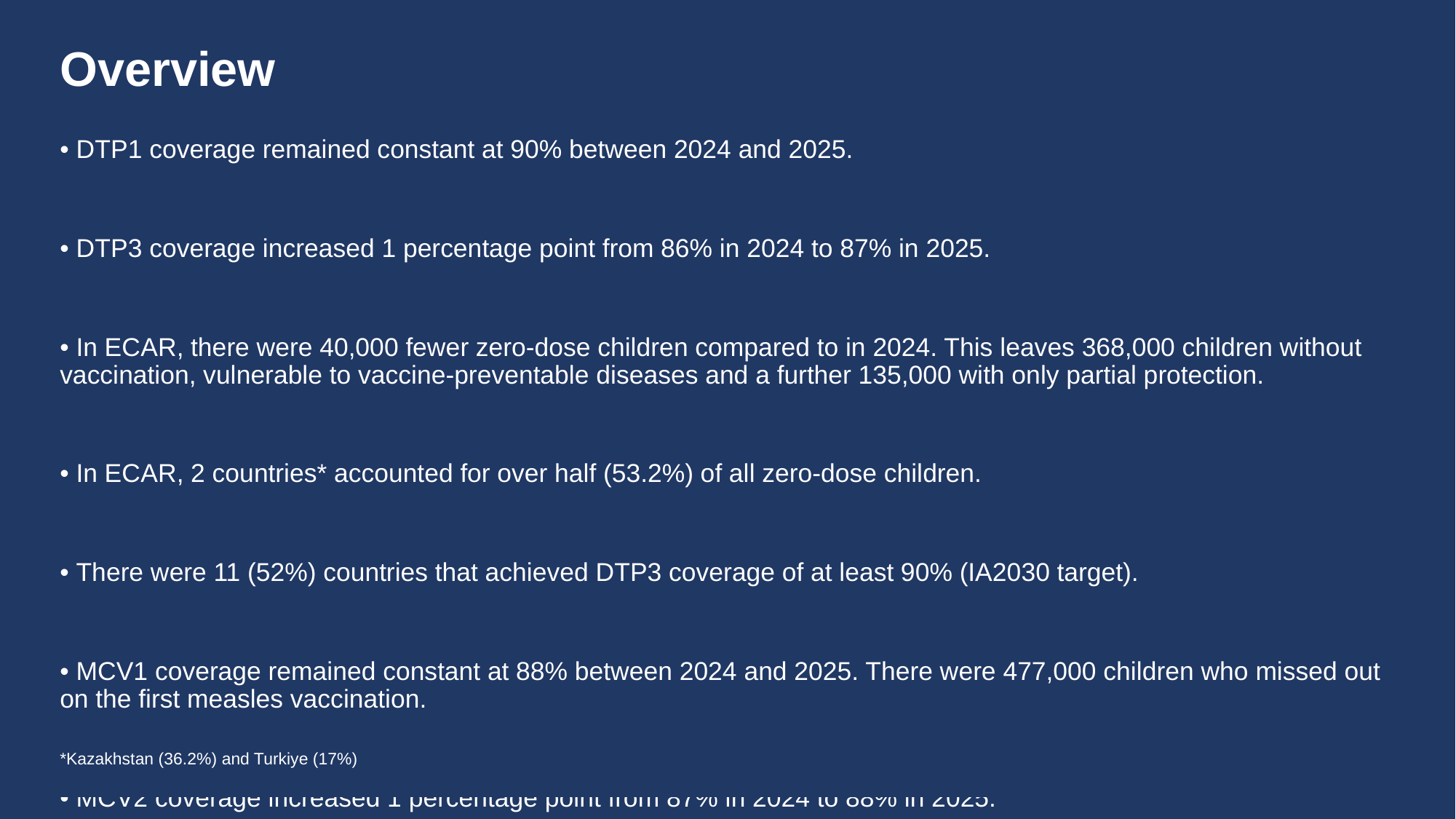

# Overview
• DTP1 coverage remained constant at 90% between 2024 and 2025.

• DTP3 coverage increased 1 percentage point from 86% in 2024 to 87% in 2025.

• In ECAR, there were 40,000 fewer zero-dose children compared to in 2024. This leaves 368,000 children without vaccination, vulnerable to vaccine-preventable diseases and a further 135,000 with only partial protection.

• In ECAR, 2 countries* accounted for over half (53.2%) of all zero-dose children.

• There were 11 (52%) countries that achieved DTP3 coverage of at least 90% (IA2030 target).

• MCV1 coverage remained constant at 88% between 2024 and 2025. There were 477,000 children who missed out on the first measles vaccination.

• MCV2 coverage increased 1 percentage point from 87% in 2024 to 88% in 2025.

• Last dose coverage of HPV vaccination (HPVc) among girls increased from 25% to 33% in 2025.
*Kazakhstan (36.2%) and Turkiye (17%)